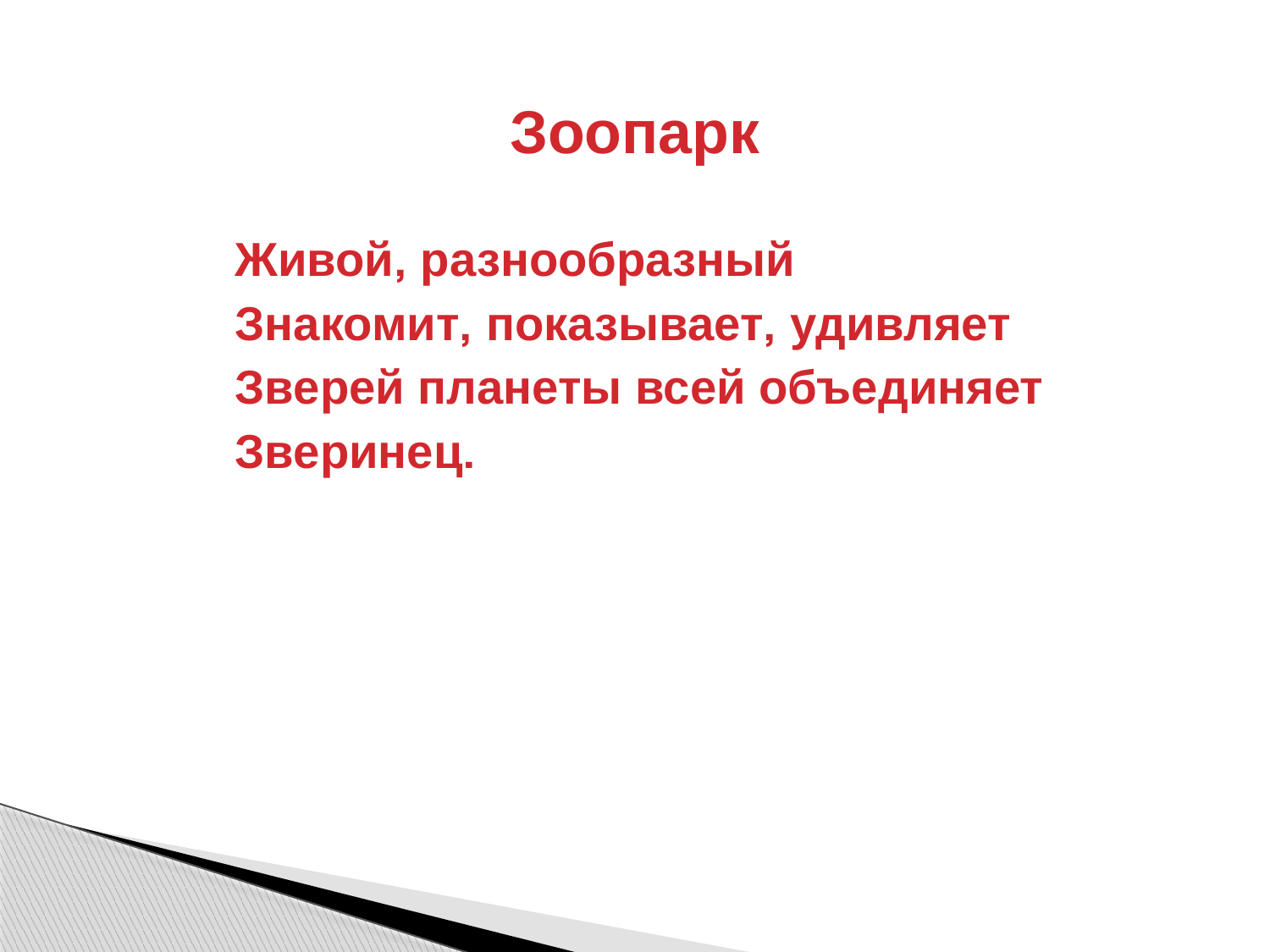

# Зоопарк
Живой, разнообразный
Знакомит, показывает, удивляет
Зверей планеты всей объединяет
Зверинец.